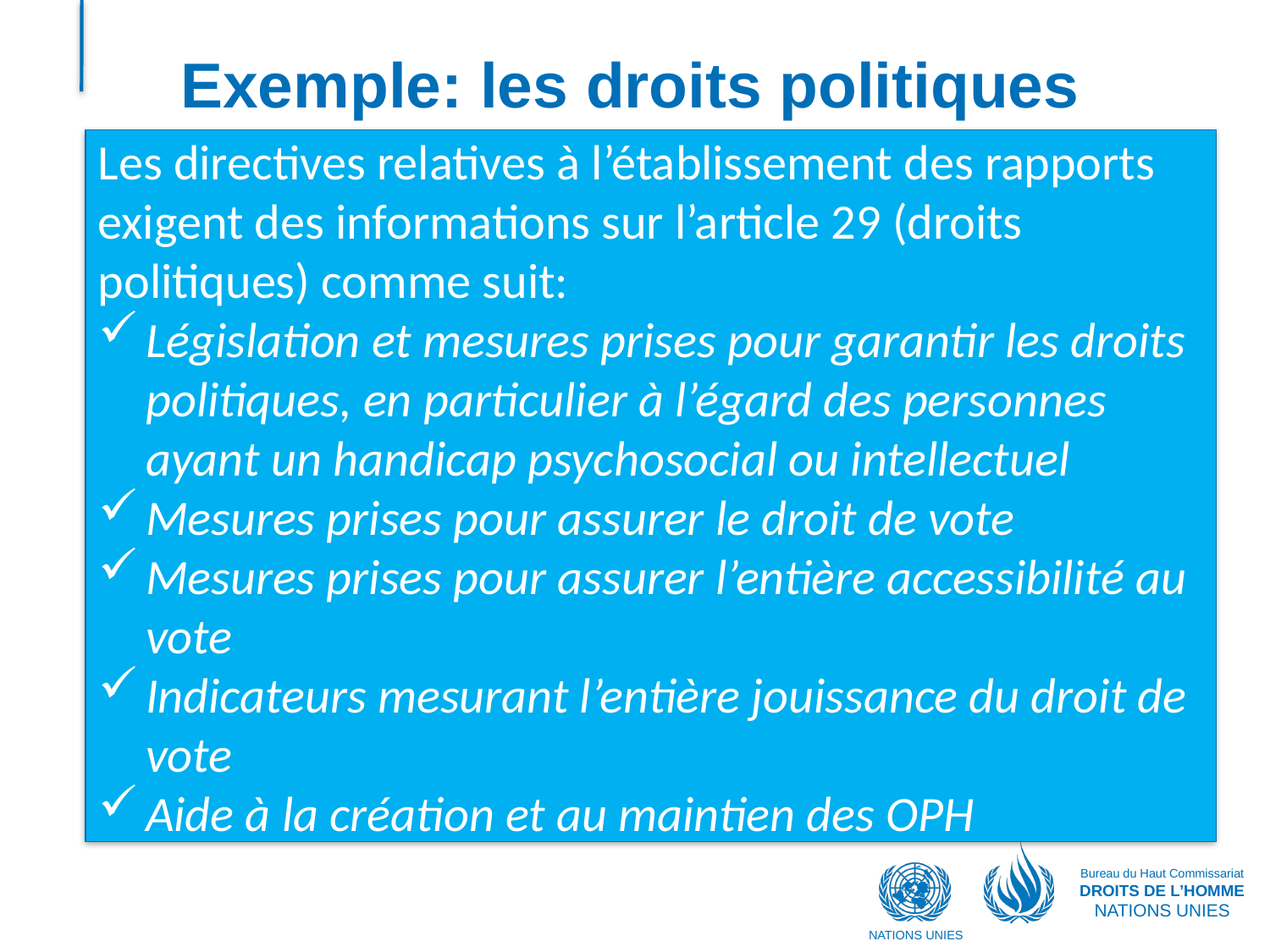

# Exemple: les droits politiques
Les directives relatives à l’établissement des rapports exigent des informations sur l’article 29 (droits politiques) comme suit:
Législation et mesures prises pour garantir les droits politiques, en particulier à l’égard des personnes ayant un handicap psychosocial ou intellectuel
Mesures prises pour assurer le droit de vote
Mesures prises pour assurer l’entière accessibilité au vote
Indicateurs mesurant l’entière jouissance du droit de vote
Aide à la création et au maintien des OPH

Bureau du Haut Commissariat
DROITS DE L’HOMME
NATIONS UNIES
NATIONS UNIES